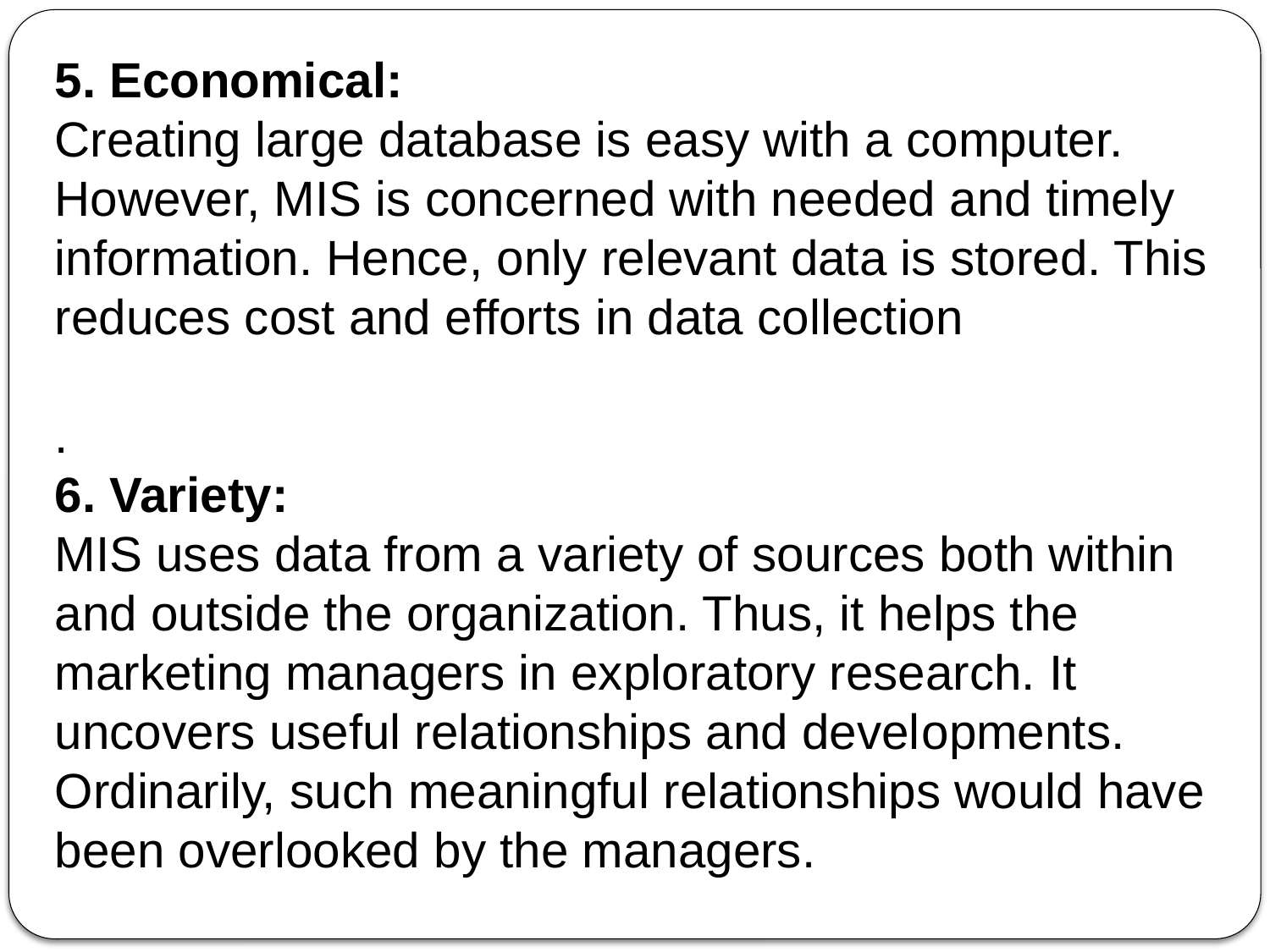

5. Economical:
Creating large database is easy with a computer. However, MIS is concerned with needed and timely information. Hence, only relevant data is stored. This reduces cost and efforts in data collection

.
6. Variety:
MIS uses data from a variety of sources both within and outside the organization. Thus, it helps the marketing managers in exploratory research. It uncovers useful relationships and devel­opments. Ordinarily, such meaningful relationships would have been overlooked by the managers.